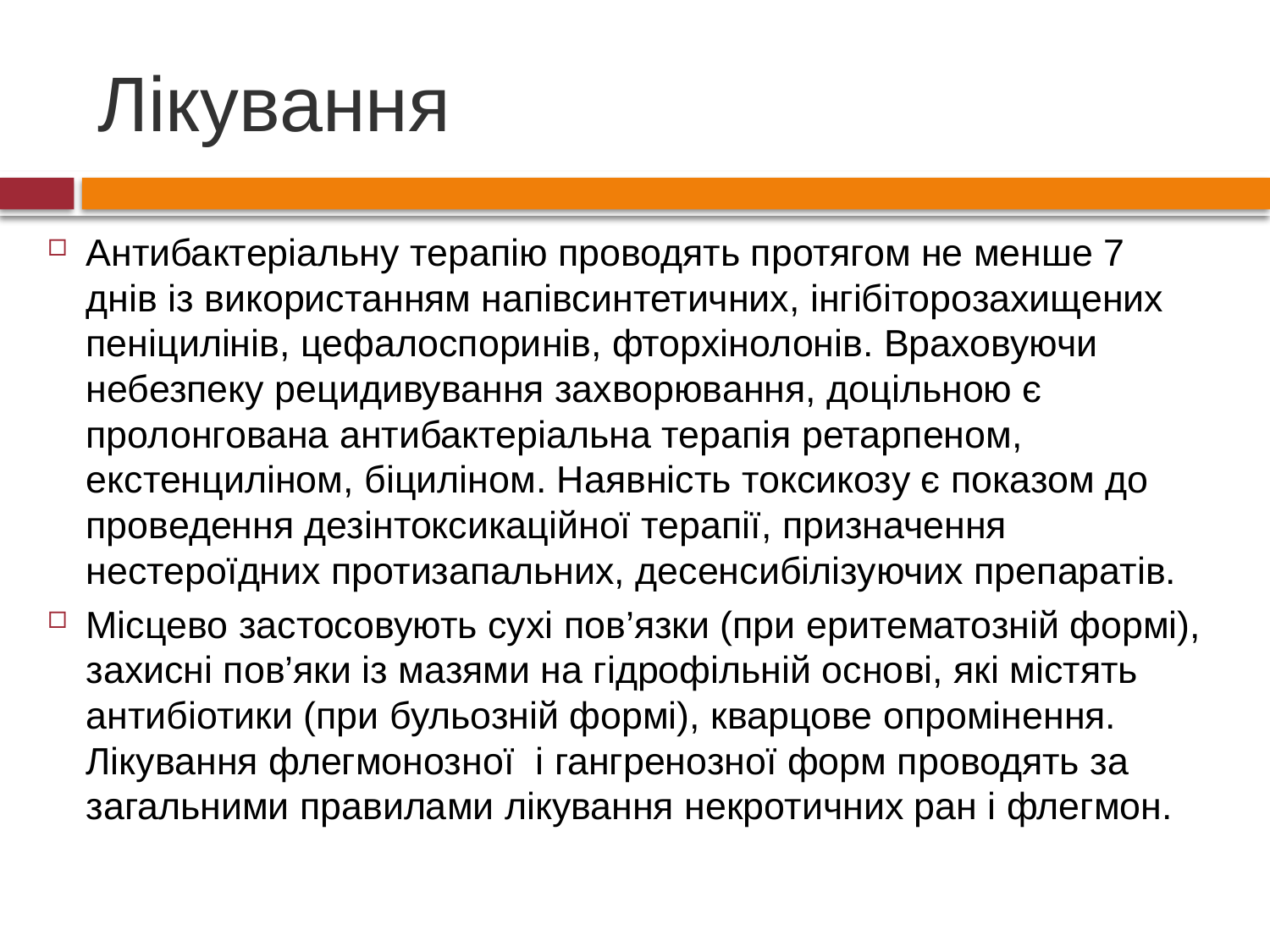

# Лікування
Антибактеріальну терапію проводять протягом не менше 7 днів із використанням напівсинтетичних, інгібіторозахищених пеніцилінів, цефалоспоринів, фторхінолонів. Враховуючи небезпеку рецидивування захворювання, доцільною є пролонгована антибактеріальна терапія ретарпеном, екстенциліном, біциліном. Наявність токсикозу є показом до проведення дезінтоксикаційної терапії, призначення нестероїдних протизапальних, десенсибілізуючих препаратів.
Місцево застосовують сухі пов’язки (при еритематозній формі), захисні пов’яки із мазями на гідрофільній основі, які містять антибіотики (при бульозній формі), кварцове опромінення. Лікування флегмонозної  і гангренозної форм проводять за загальними правилами лікування некротичних ран і флегмон.